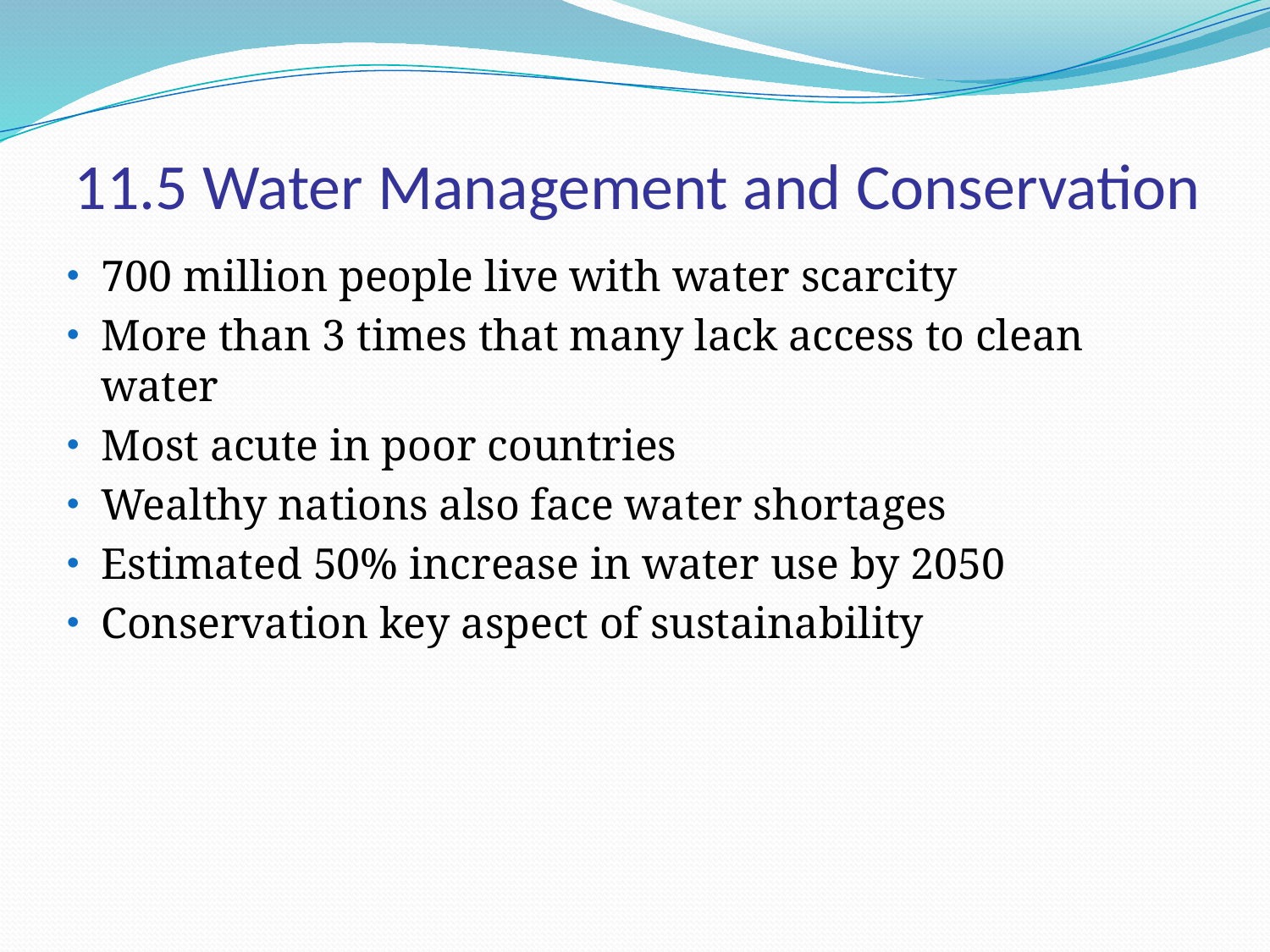

# 11.5 Water Management and Conservation
700 million people live with water scarcity
More than 3 times that many lack access to clean water
Most acute in poor countries
Wealthy nations also face water shortages
Estimated 50% increase in water use by 2050
Conservation key aspect of sustainability